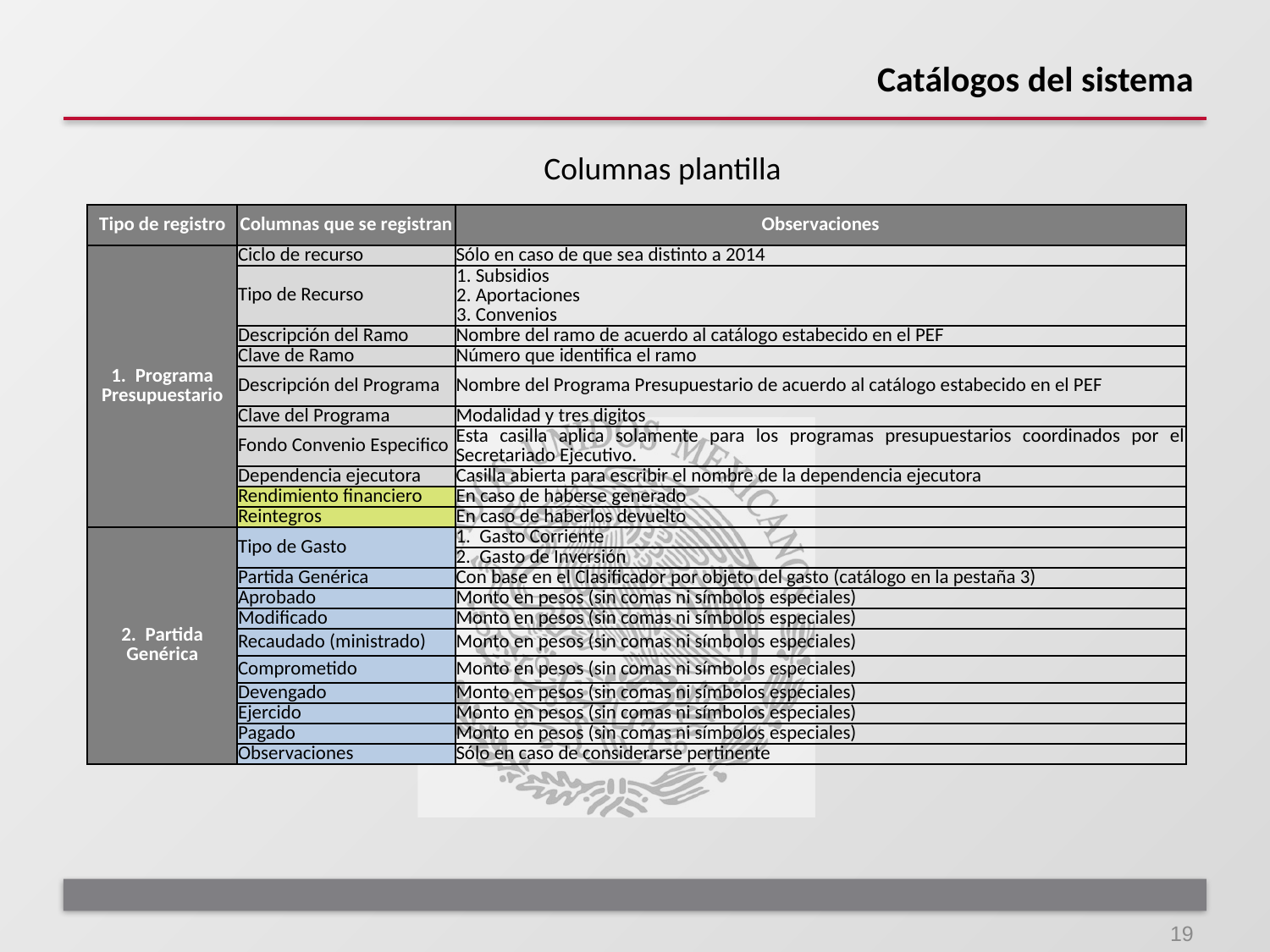

# Catálogos del sistema
Columnas plantilla
| Tipo de registro | Columnas que se registran | Observaciones |
| --- | --- | --- |
| 1.  Programa Presupuestario | Ciclo de recurso | Sólo en caso de que sea distinto a 2014 |
|  | Tipo de Recurso | 1. Subsidios 2. Aportaciones 3. Convenios |
|  | Descripción del Ramo | Nombre del ramo de acuerdo al catálogo estabecido en el PEF |
|  | Clave de Ramo | Número que identifica el ramo |
|  | Descripción del Programa | Nombre del Programa Presupuestario de acuerdo al catálogo estabecido en el PEF |
|  | Clave del Programa | Modalidad y tres digitos |
|  | Fondo Convenio Especifico | Esta casilla aplica solamente para los programas presupuestarios coordinados por el Secretariado Ejecutivo. |
|  | Dependencia ejecutora | Casilla abierta para escribir el nombre de la dependencia ejecutora |
|  | Rendimiento financiero | En caso de haberse generado |
|  | Reintegros | En caso de haberlos devuelto |
| 2.  Partida Genérica | Tipo de Gasto | 1.  Gasto Corriente |
|  |  | 2.  Gasto de Inversión |
|  | Partida Genérica | Con base en el Clasificador por objeto del gasto (catálogo en la pestaña 3) |
|  | Aprobado | Monto en pesos (sin comas ni símbolos especiales) |
|  | Modificado | Monto en pesos (sin comas ni símbolos especiales) |
|  | Recaudado (ministrado) | Monto en pesos (sin comas ni símbolos especiales) |
|  | Comprometido | Monto en pesos (sin comas ni símbolos especiales) |
|  | Devengado | Monto en pesos (sin comas ni símbolos especiales) |
|  | Ejercido | Monto en pesos (sin comas ni símbolos especiales) |
|  | Pagado | Monto en pesos (sin comas ni símbolos especiales) |
|  | Observaciones | Sólo en caso de considerarse pertinente |
19